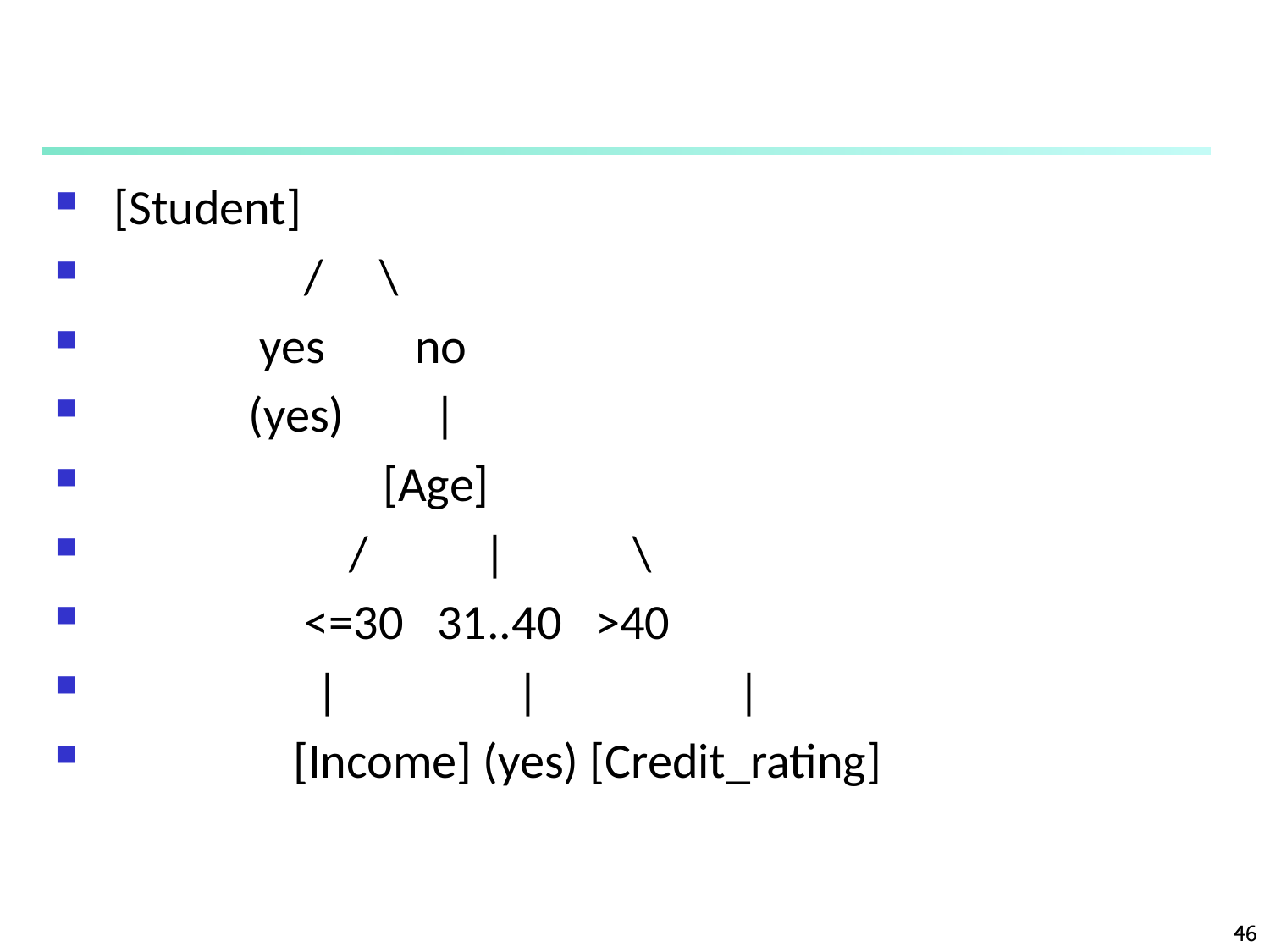

[Student]
                  /     \
              yes        no
             (yes)        |
                         [Age]
                      /    	|  	  \
                  <=30   31..40   >40
                   |    	   |       	|
                 [Income] (yes) [Credit_rating]
46